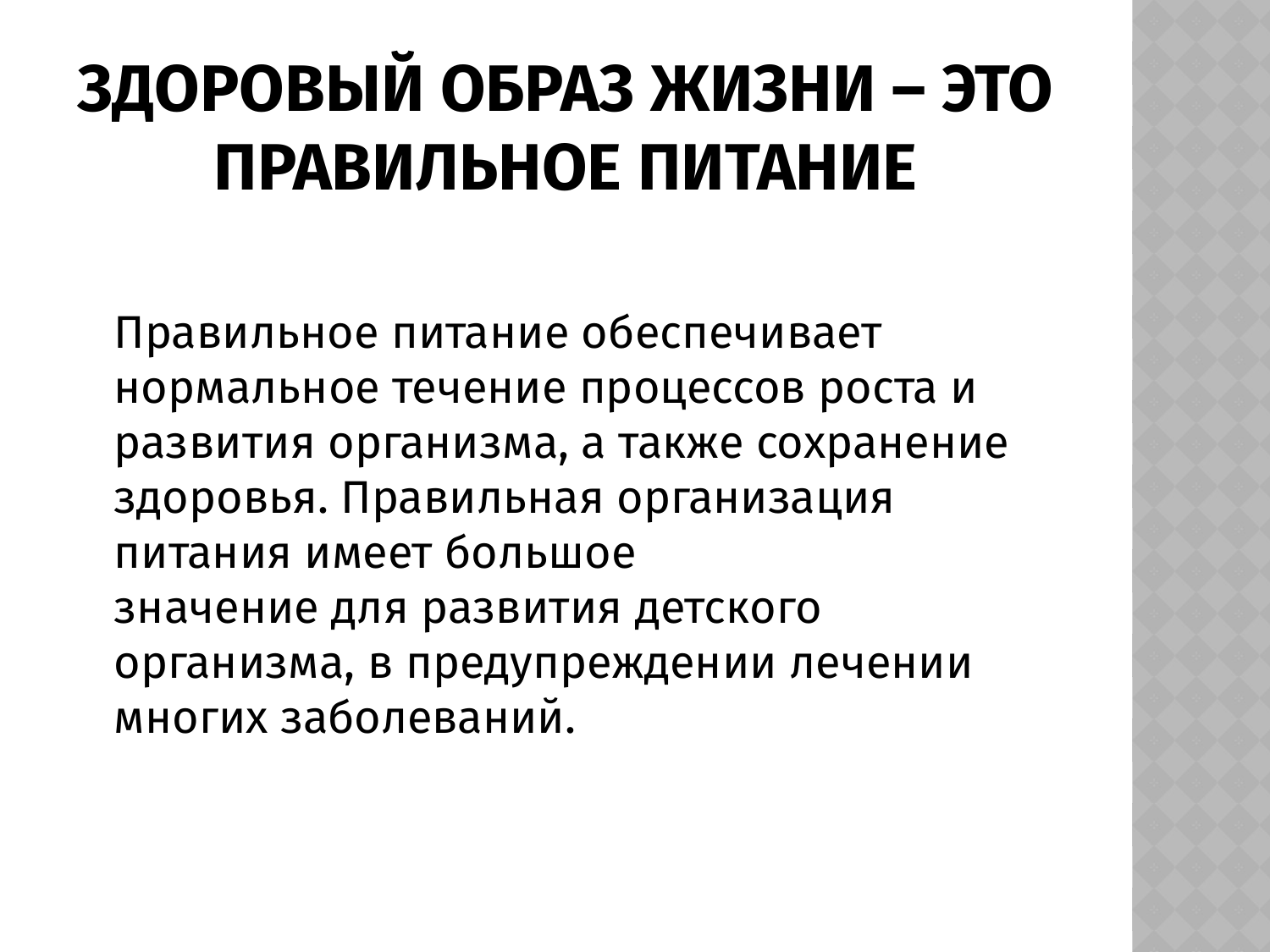

# Здоровый образ жизни – это правильное питание
	Правильное питание обеспечивает нормальное течение процессов роста и развития организма, а также сохранение здоровья. Правильная организация питания имеет большое
значение для развития детского организма, в предупреждении лечении многих заболеваний.